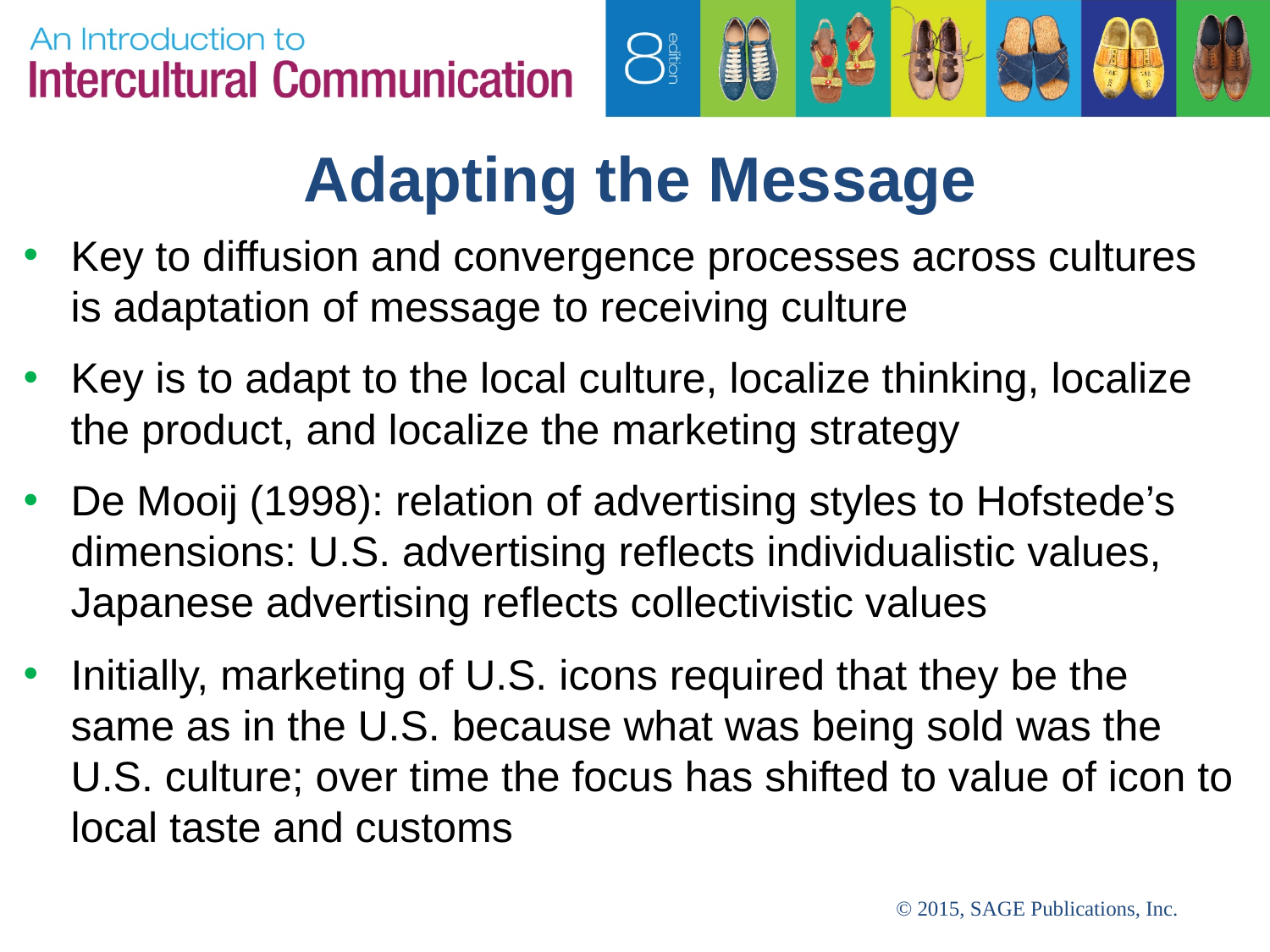

# Adapting the Message
Key to diffusion and convergence processes across cultures is adaptation of message to receiving culture
Key is to adapt to the local culture, localize thinking, localize the product, and localize the marketing strategy
De Mooij (1998): relation of advertising styles to Hofstede’s dimensions: U.S. advertising reflects individualistic values, Japanese advertising reflects collectivistic values
Initially, marketing of U.S. icons required that they be the same as in the U.S. because what was being sold was the U.S. culture; over time the focus has shifted to value of icon to local taste and customs
© 2015, SAGE Publications, Inc.